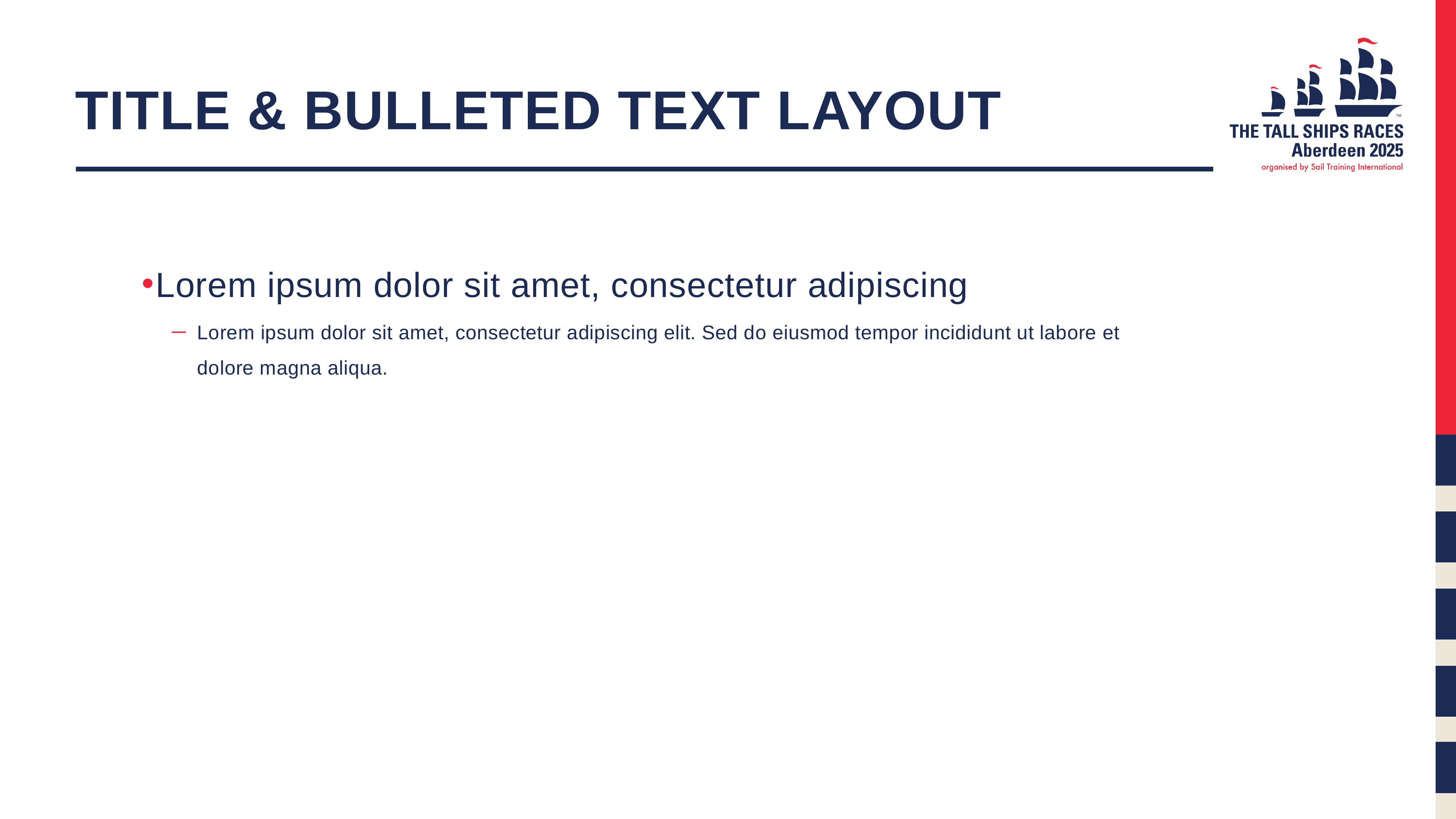

# TITLE & BULLETED TEXT LAYOUT
Lorem ipsum dolor sit amet, consectetur adipiscing
Lorem ipsum dolor sit amet, consectetur adipiscing elit. Sed do eiusmod tempor incididunt ut labore et dolore magna aliqua.